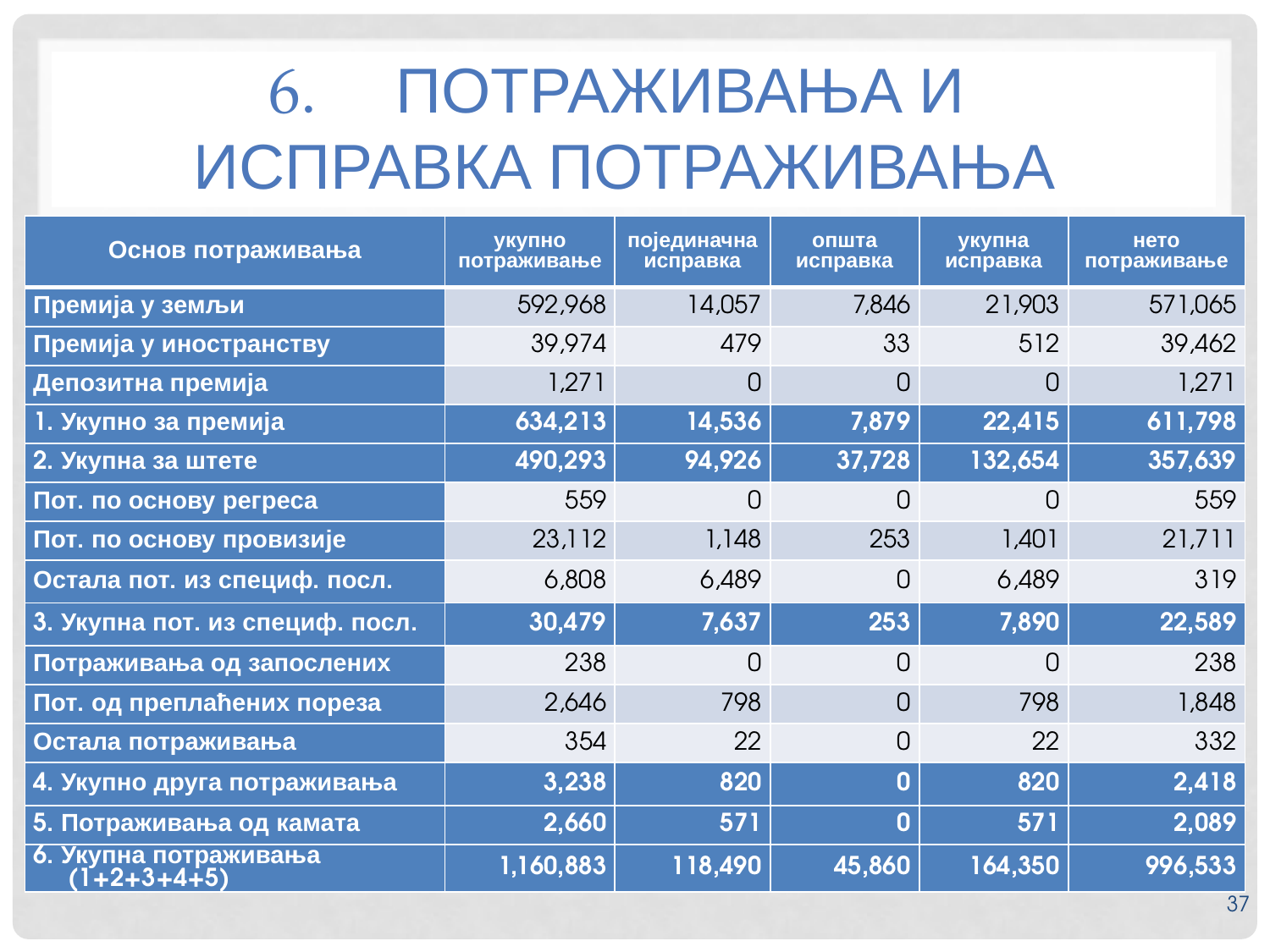

# 6.	Потраживања и исправка потраживања
| Основ потраживања | укупно потраживање | појединачна исправка | општа исправка | укупна исправка | нето потраживање |
| --- | --- | --- | --- | --- | --- |
| Премија у земљи | 592,968 | 14,057 | 7,846 | 21,903 | 571,065 |
| Премија у иностранству | 39,974 | 479 | 33 | 512 | 39,462 |
| Депозитна премија | 1,271 | 0 | 0 | 0 | 1,271 |
| 1. Укупно за премија | 634,213 | 14,536 | 7,879 | 22,415 | 611,798 |
| 2. Укупна за штете | 490,293 | 94,926 | 37,728 | 132,654 | 357,639 |
| Пот. по основу регреса | 559 | 0 | 0 | 0 | 559 |
| Пот. по основу провизије | 23,112 | 1,148 | 253 | 1,401 | 21,711 |
| Остала пот. из специф. посл. | 6,808 | 6,489 | 0 | 6,489 | 319 |
| 3. Укупна пот. из специф. посл. | 30,479 | 7,637 | 253 | 7,890 | 22,589 |
| Потраживања од запослених | 238 | 0 | 0 | 0 | 238 |
| Пот. од преплаћених пореза | 2,646 | 798 | 0 | 798 | 1,848 |
| Остала потраживања | 354 | 22 | 0 | 22 | 332 |
| 4. Укупно друга потраживања | 3,238 | 820 | 0 | 820 | 2,418 |
| 5. Потраживања од камата | 2,660 | 571 | 0 | 571 | 2,089 |
| 6. Укупна потраживања (1+2+3+4+5) | 1,160,883 | 118,490 | 45,860 | 164,350 | 996,533 |
37